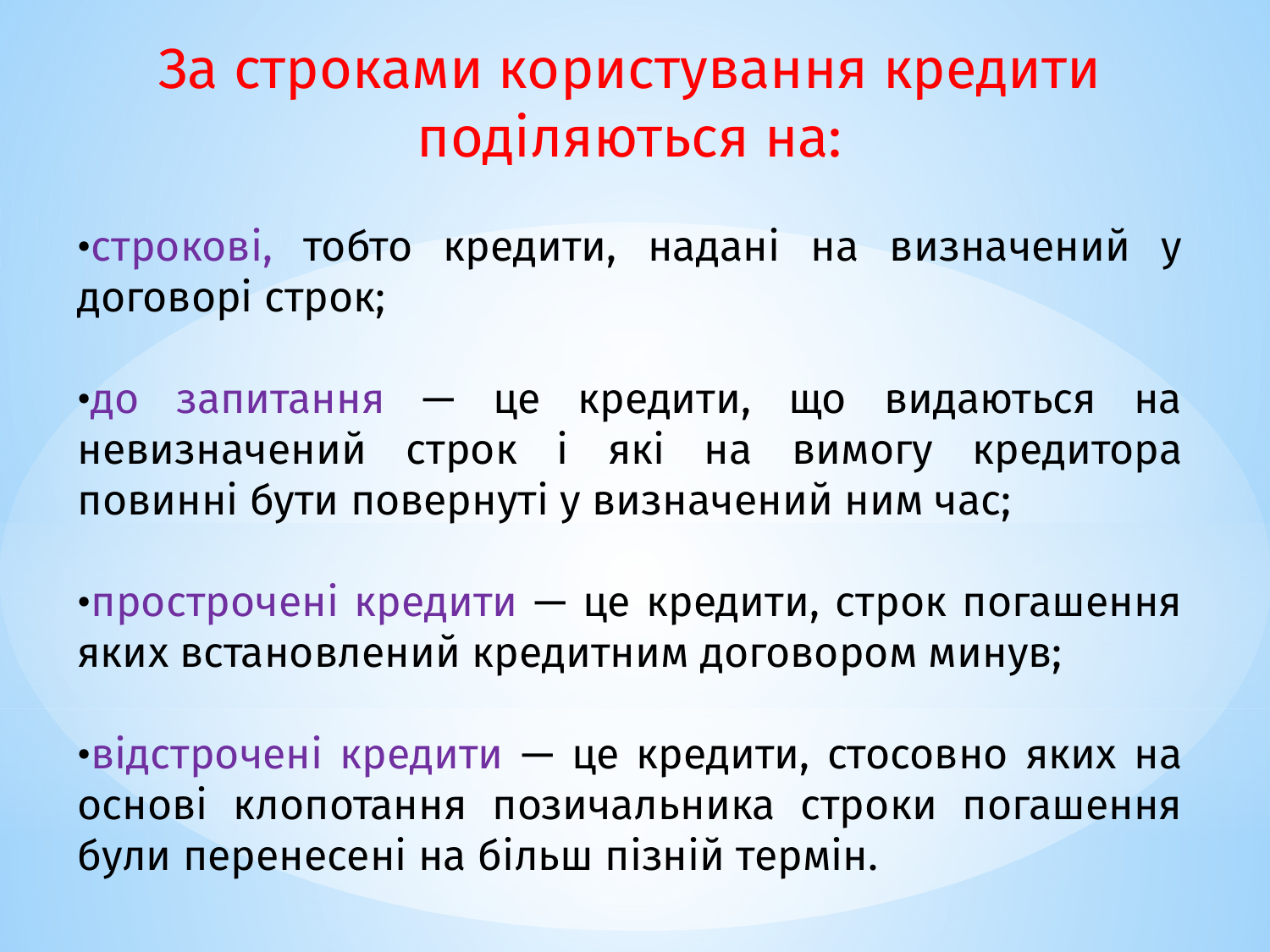

За строками користування кредити поділяються на:

•строкові, тобто кредити, надані на визначений у договорі строк;

•до запитання — це кредити, що видаються на невизначений строк і які на вимогу кредитора повинні бути повернуті у визначений ним час;

•прострочені кредити — це кредити, строк погашення яких встановлений кредитним договором минув;

•відстрочені кредити — це кредити, стосовно яких на основі клопотання позичальника строки погашення були перенесені на більш пізній термін.